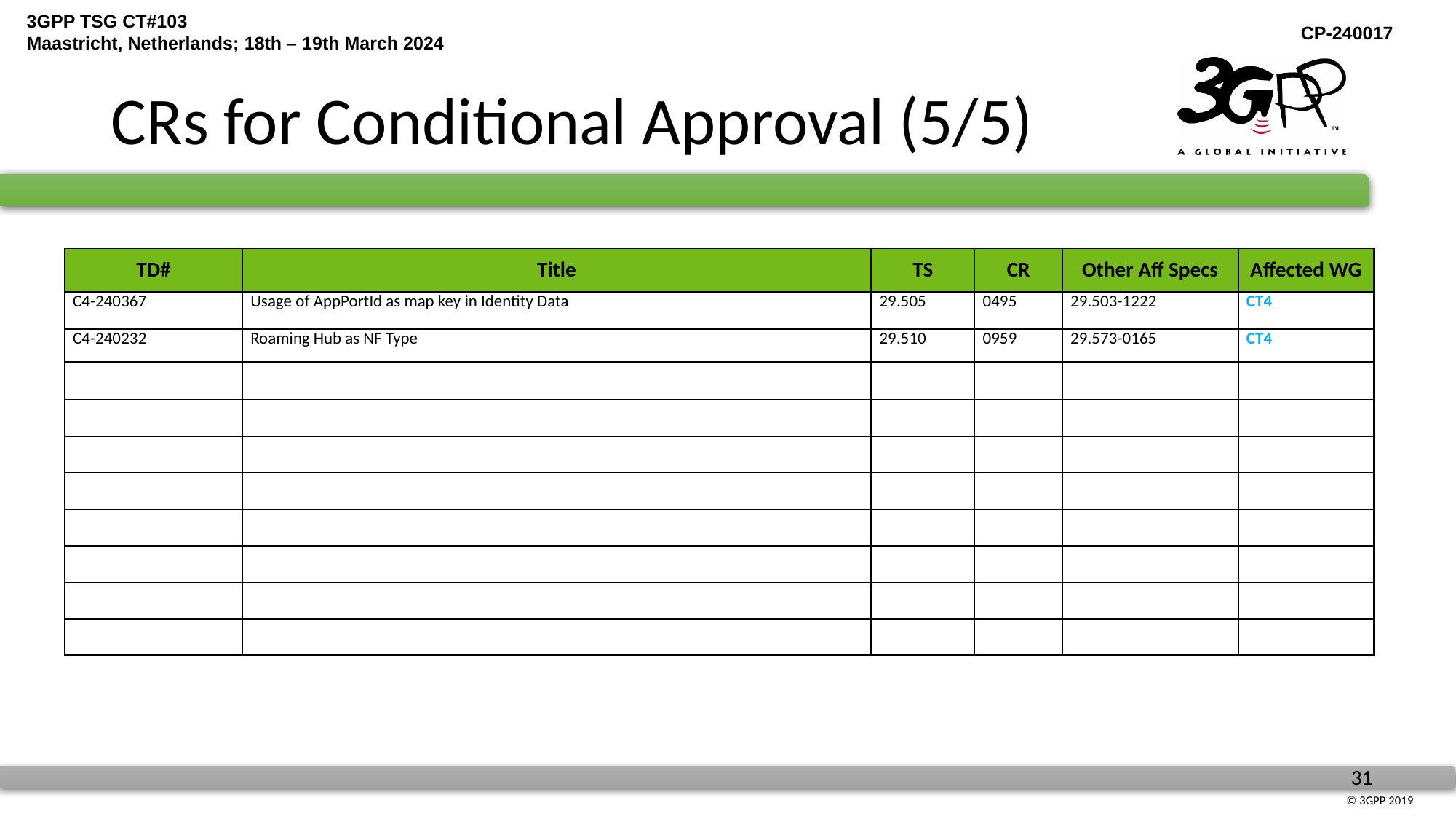

# CRs for Conditional Approval (5/5)
| TD# | Title | TS | CR | Other Aff Specs | Affected WG |
| --- | --- | --- | --- | --- | --- |
| C4-240367 | Usage of AppPortId as map key in Identity Data | 29.505 | 0495 | 29.503-1222 | CT4 |
| C4-240232 | Roaming Hub as NF Type | 29.510 | 0959 | 29.573-0165 | CT4 |
|  |  |  |  |  |  |
|  |  |  |  |  |  |
|  |  |  |  |  |  |
|  |  |  |  |  |  |
|  |  |  |  |  |  |
|  |  |  |  |  |  |
|  |  |  |  |  |  |
|  |  |  |  |  |  |